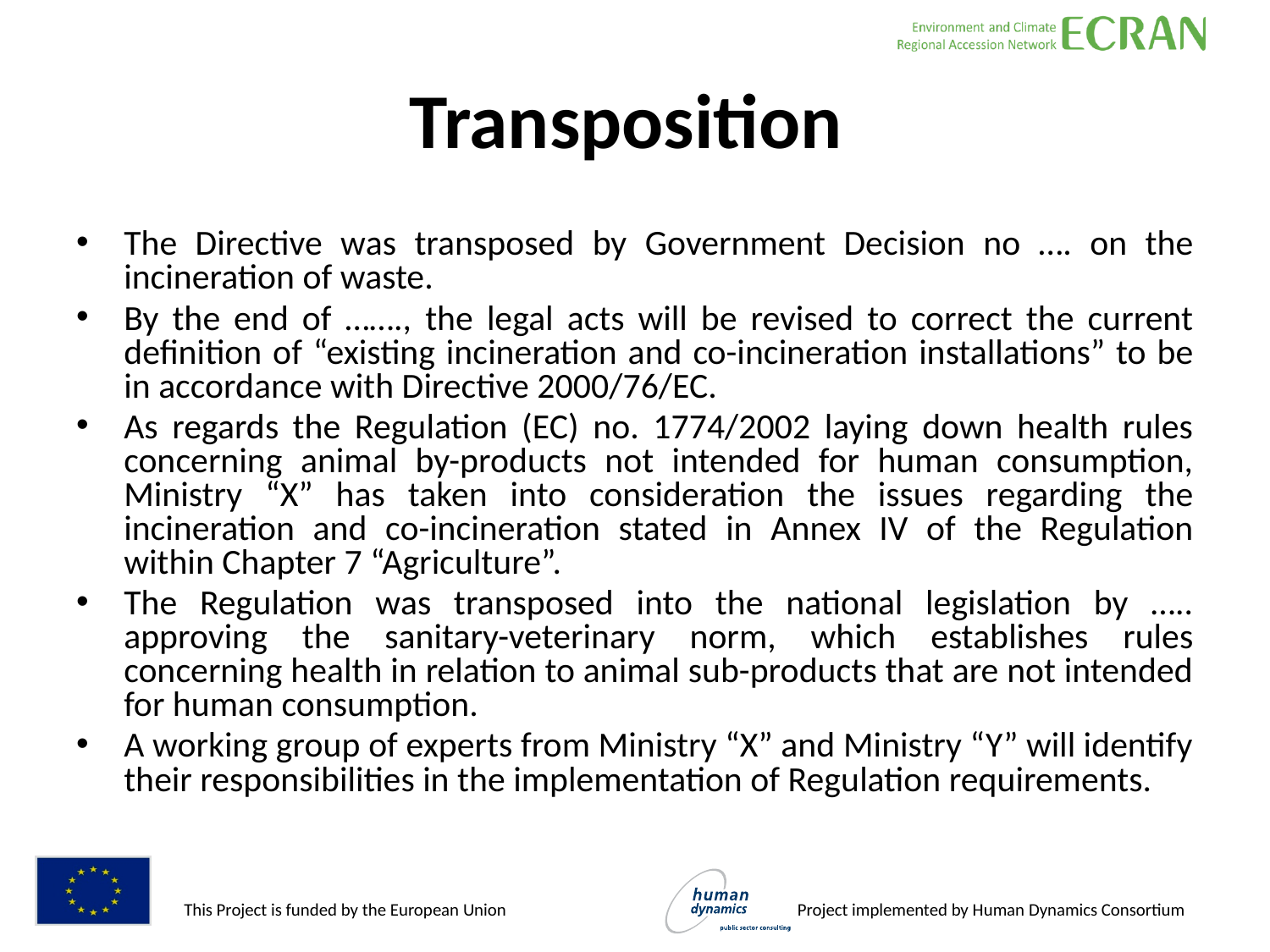

Transposition
The Directive was transposed by Government Decision no …. on the incineration of waste.
By the end of ……., the legal acts will be revised to correct the current definition of “existing incineration and co-incineration installations” to be in accordance with Directive 2000/76/EC.
As regards the Regulation (EC) no. 1774/2002 laying down health rules concerning animal by-products not intended for human consumption, Ministry “X” has taken into consideration the issues regarding the incineration and co-incineration stated in Annex IV of the Regulation within Chapter 7 “Agriculture”.
The Regulation was transposed into the national legislation by ….. approving the sanitary-veterinary norm, which establishes rules concerning health in relation to animal sub-products that are not intended for human consumption.
A working group of experts from Ministry “X” and Ministry “Y” will identify their responsibilities in the implementation of Regulation requirements.